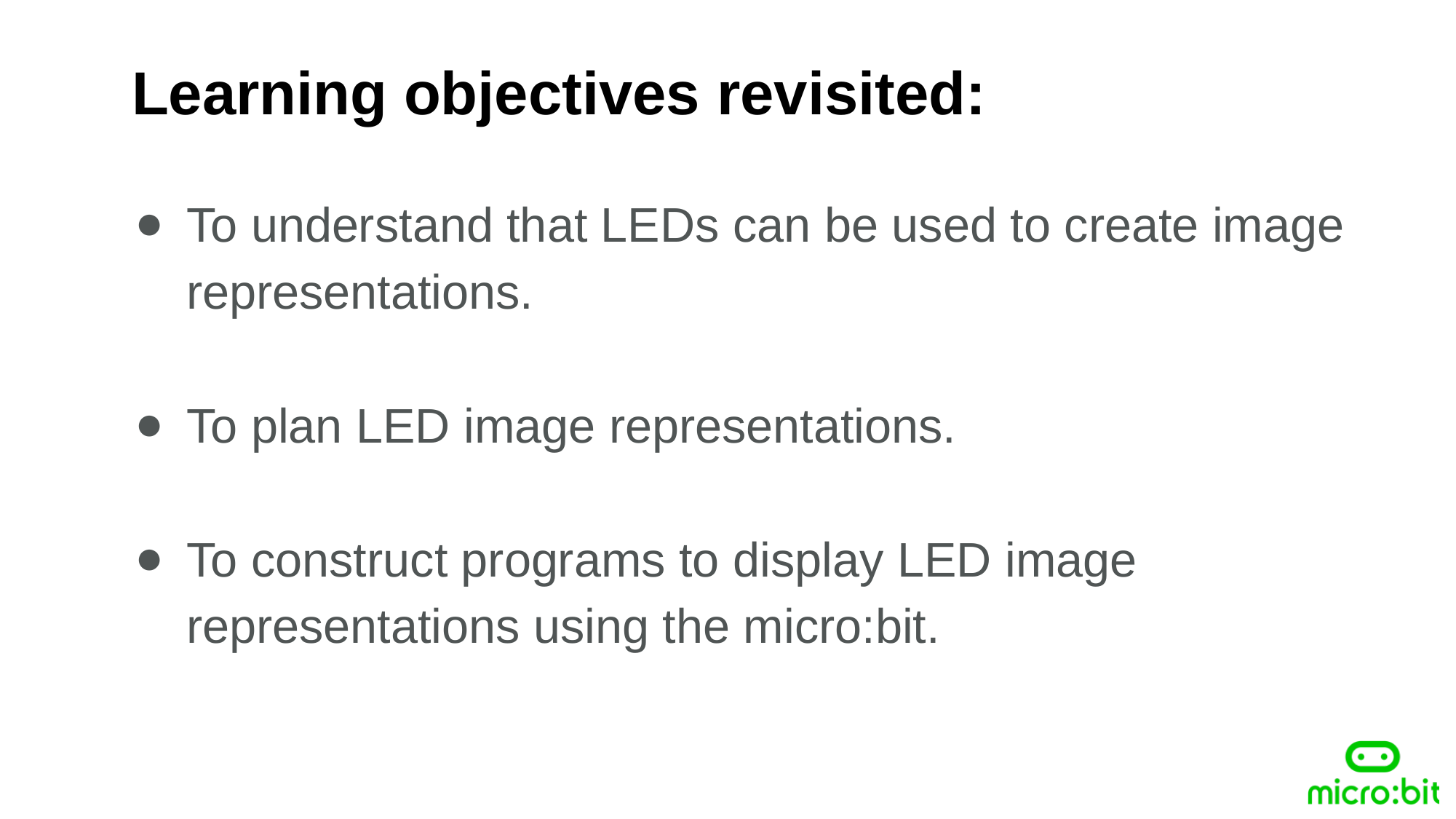

Learning objectives revisited:

To understand that LEDs can be used to create image representations.

To plan LED image representations.

To construct programs to display LED image representations using the micro:bit.